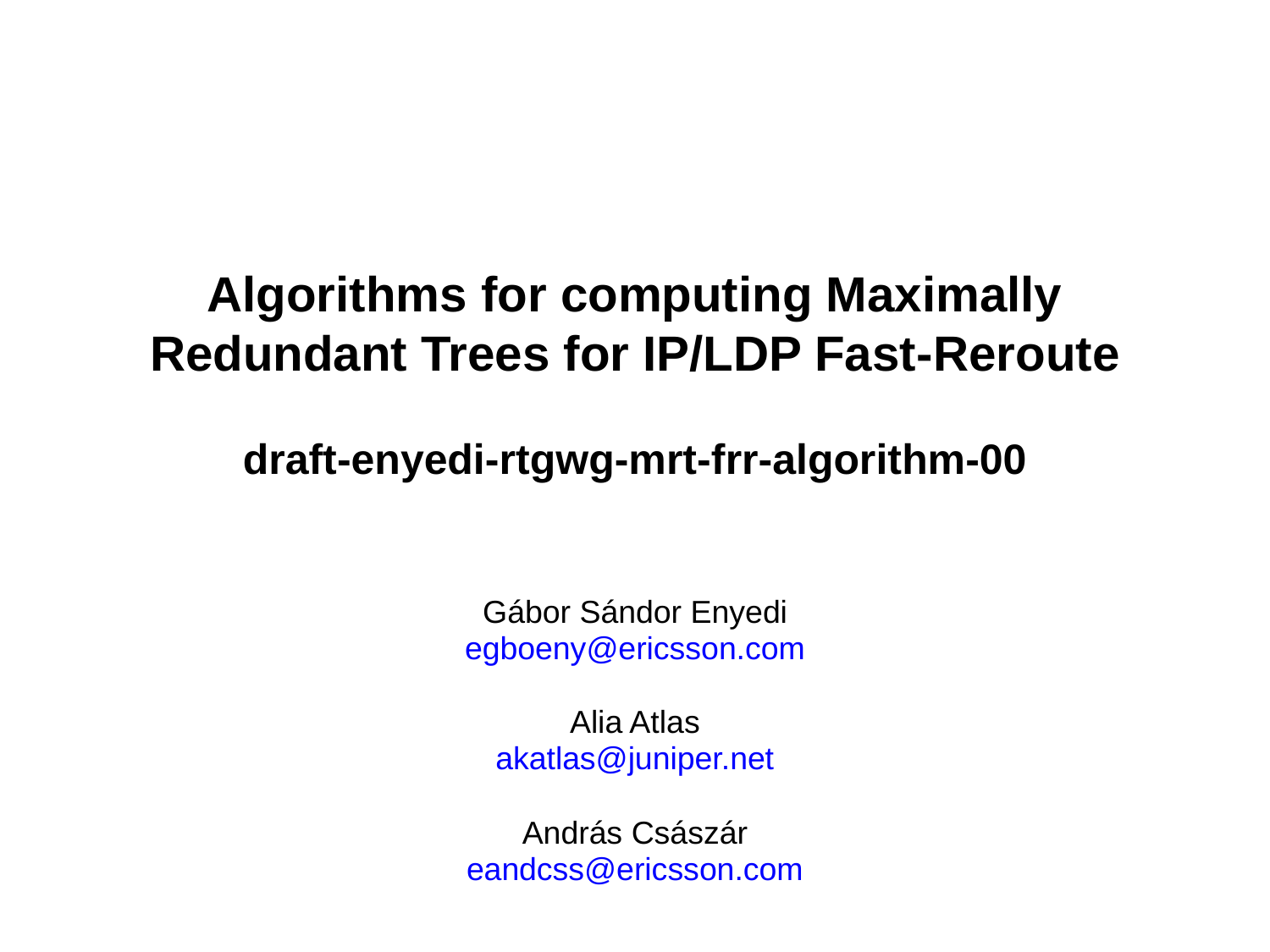

# Algorithms for computing Maximally Redundant Trees for IP/LDP Fast-Reroute draft-enyedi-rtgwg-mrt-frr-algorithm-00
Gábor Sándor Enyedi
egboeny@ericsson.com

Alia Atlas
akatlas@juniper.net

András Császár
eandcss@ericsson.com